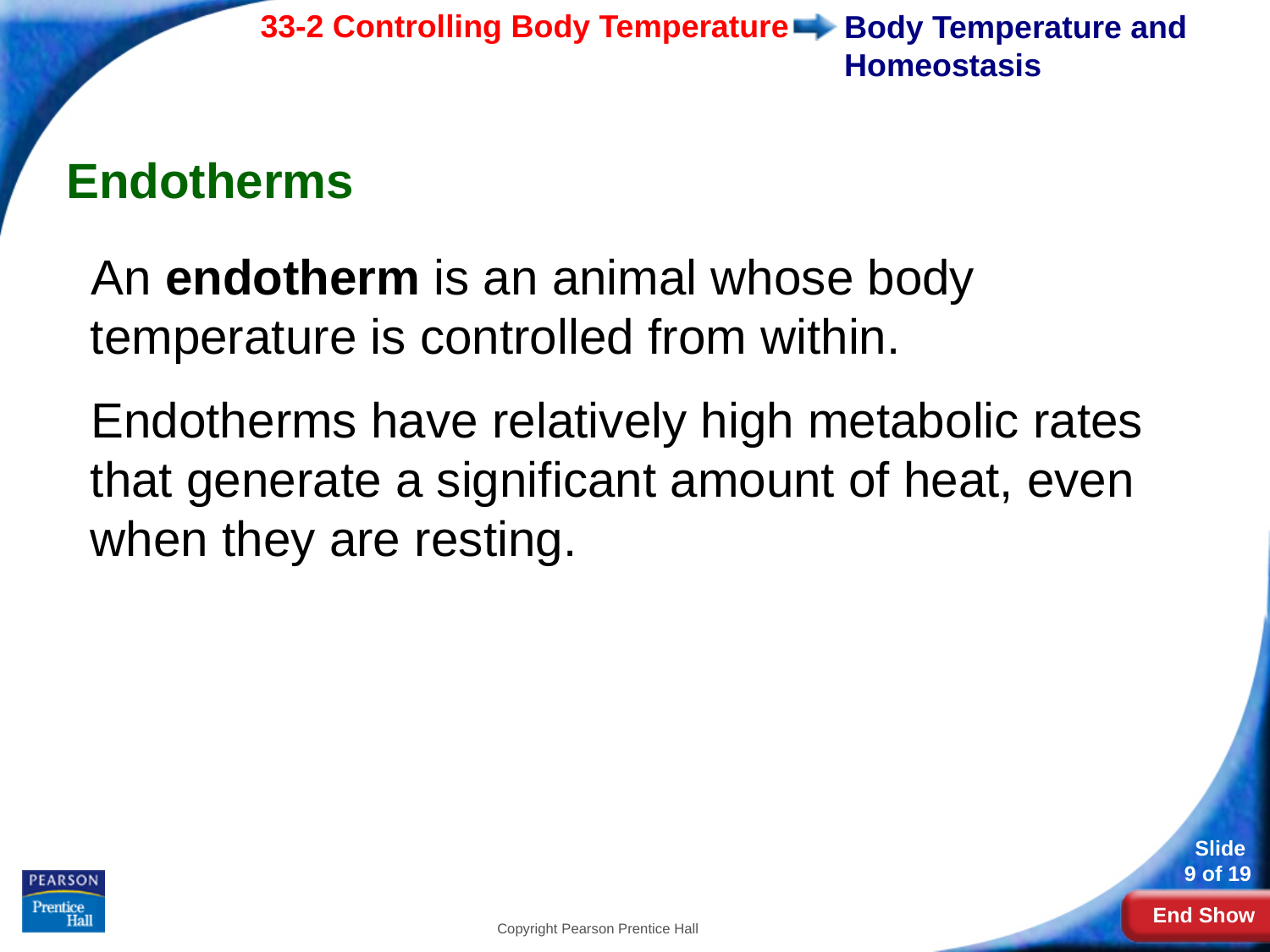

# Body Temperature and Homeostasis
Endotherms
An endotherm is an animal whose body temperature is controlled from within.
Endotherms have relatively high metabolic rates that generate a significant amount of heat, even when they are resting.

Copyright Pearson Prentice Hall